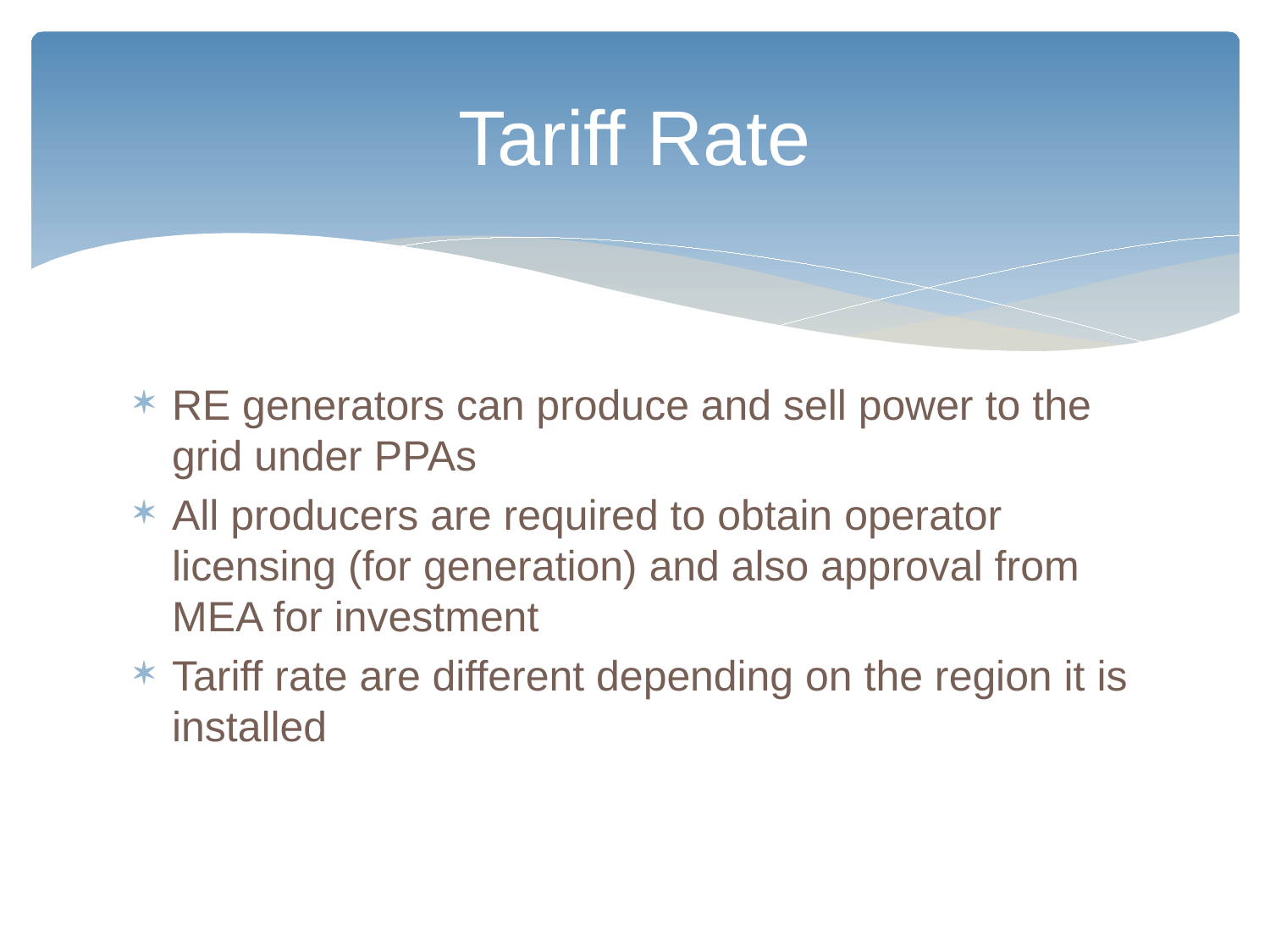

# Tariff Rate
RE generators can produce and sell power to the grid under PPAs
All producers are required to obtain operator licensing (for generation) and also approval from MEA for investment
Tariff rate are different depending on the region it is installed